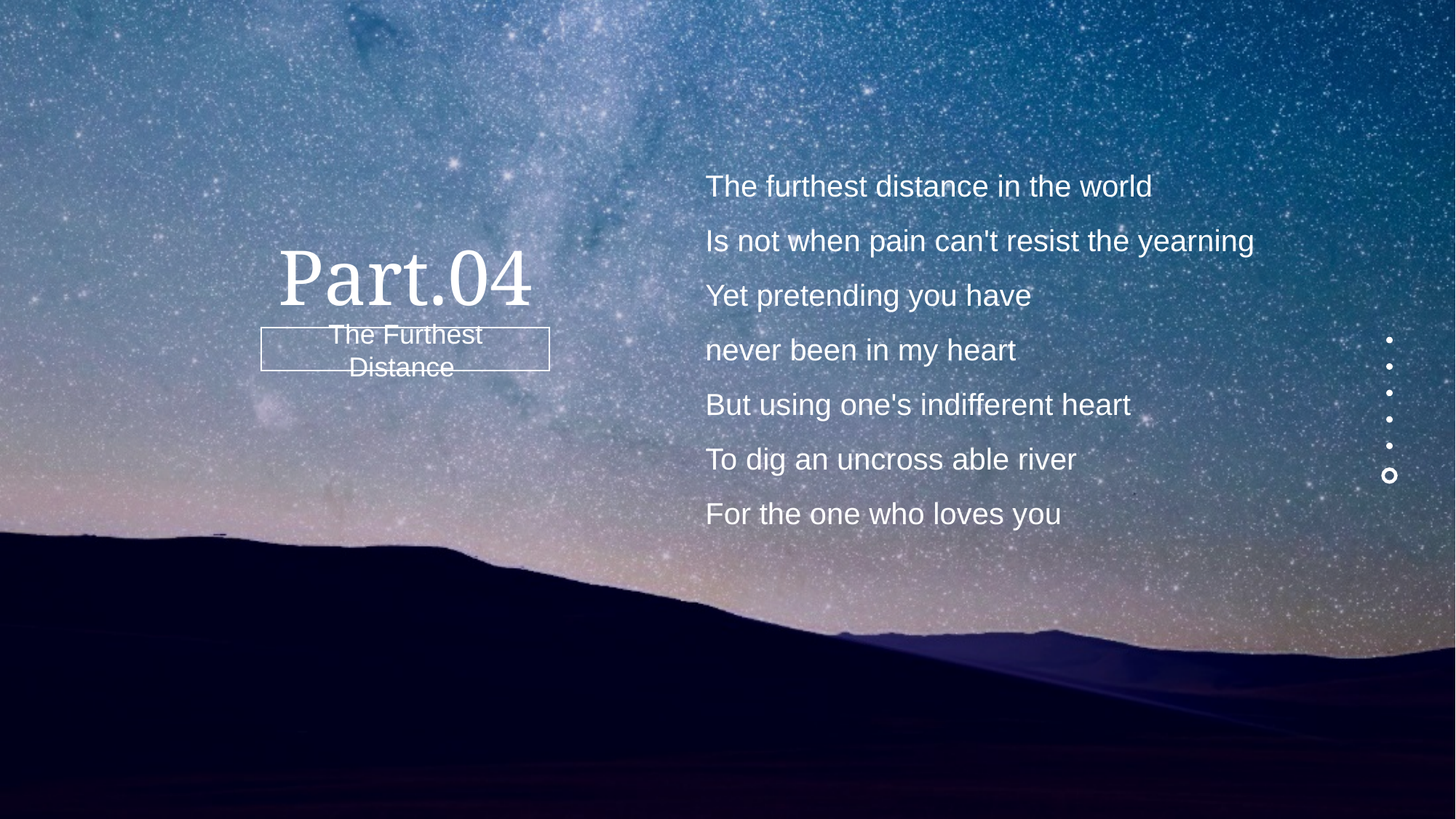

The furthest distance in the world
Is not when pain can't resist the yearning
Yet pretending you have
never been in my heart
But using one's indifferent heart
To dig an uncross able river
For the one who loves you
Part.04
The Furthest Distance